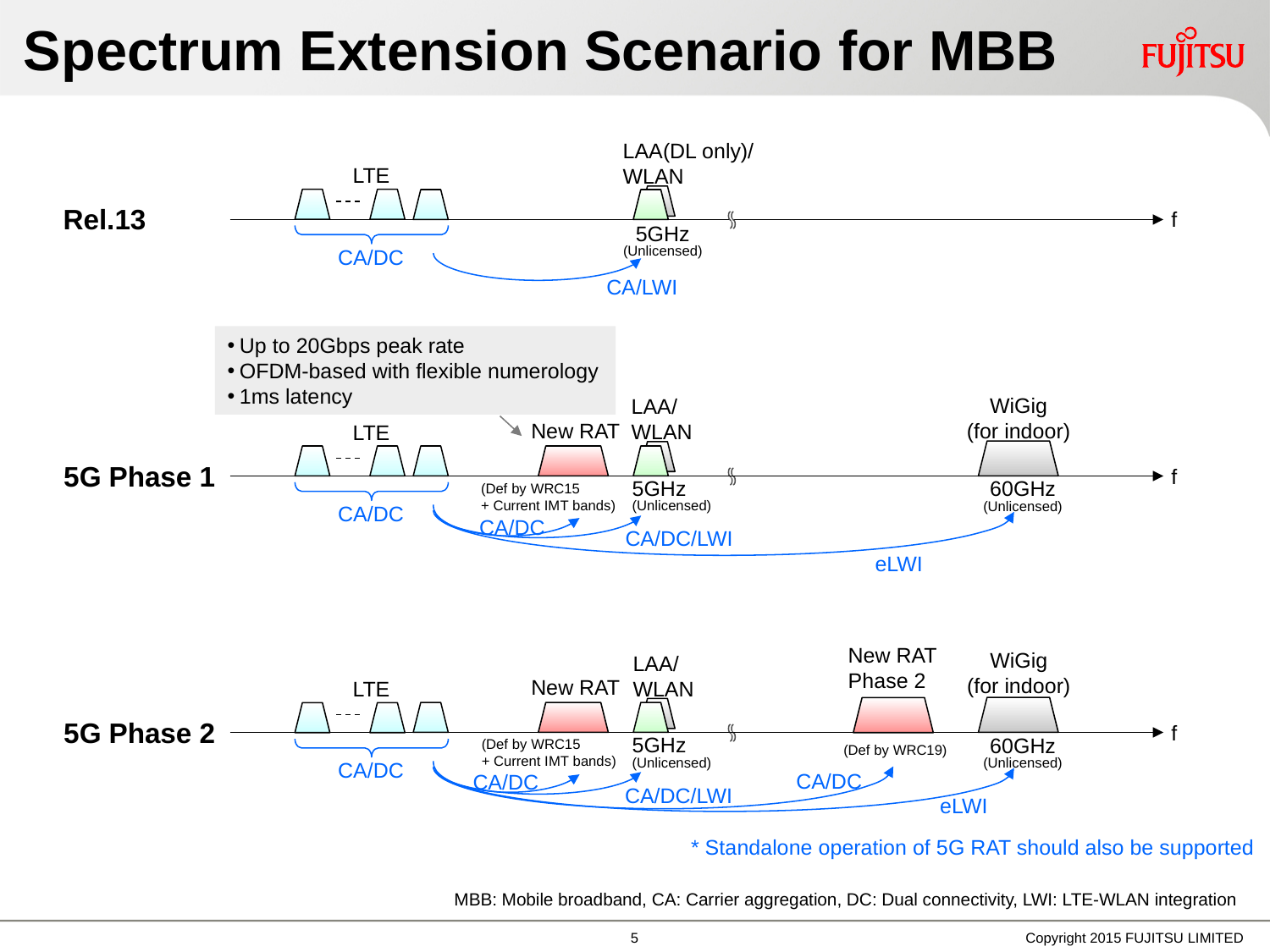

# Spectrum Extension Scenario for MBB
LAA(DL only)/
WLAN
LTE

Rel.13
f

5GHz
(Unlicensed)

CA/DC
CA/LWI
Up to 20Gbps peak rate
OFDM-based with flexible numerology
1ms latency
WiGig
(for indoor)
LAA/
WLAN
New RAT
LTE

5G Phase 1
f

(Def by WRC15
+ Current IMT bands)
5GHz
(Unlicensed)
60GHz
(Unlicensed)

CA/DC
CA/DC
CA/DC/LWI
eLWI
New RAT
Phase 2
WiGig
(for indoor)
LAA/
WLAN
New RAT
LTE

5G Phase 2
f

(Def by WRC15
+ Current IMT bands)
5GHz
(Unlicensed)
60GHz
(Unlicensed)

(Def by WRC19)

CA/DC
CA/DC
CA/DC
CA/DC/LWI
eLWI
* Standalone operation of 5G RAT should also be supported
MBB: Mobile broadband, CA: Carrier aggregation, DC: Dual connectivity, LWI: LTE-WLAN integration
5
Copyright 2015 FUJITSU LIMITED